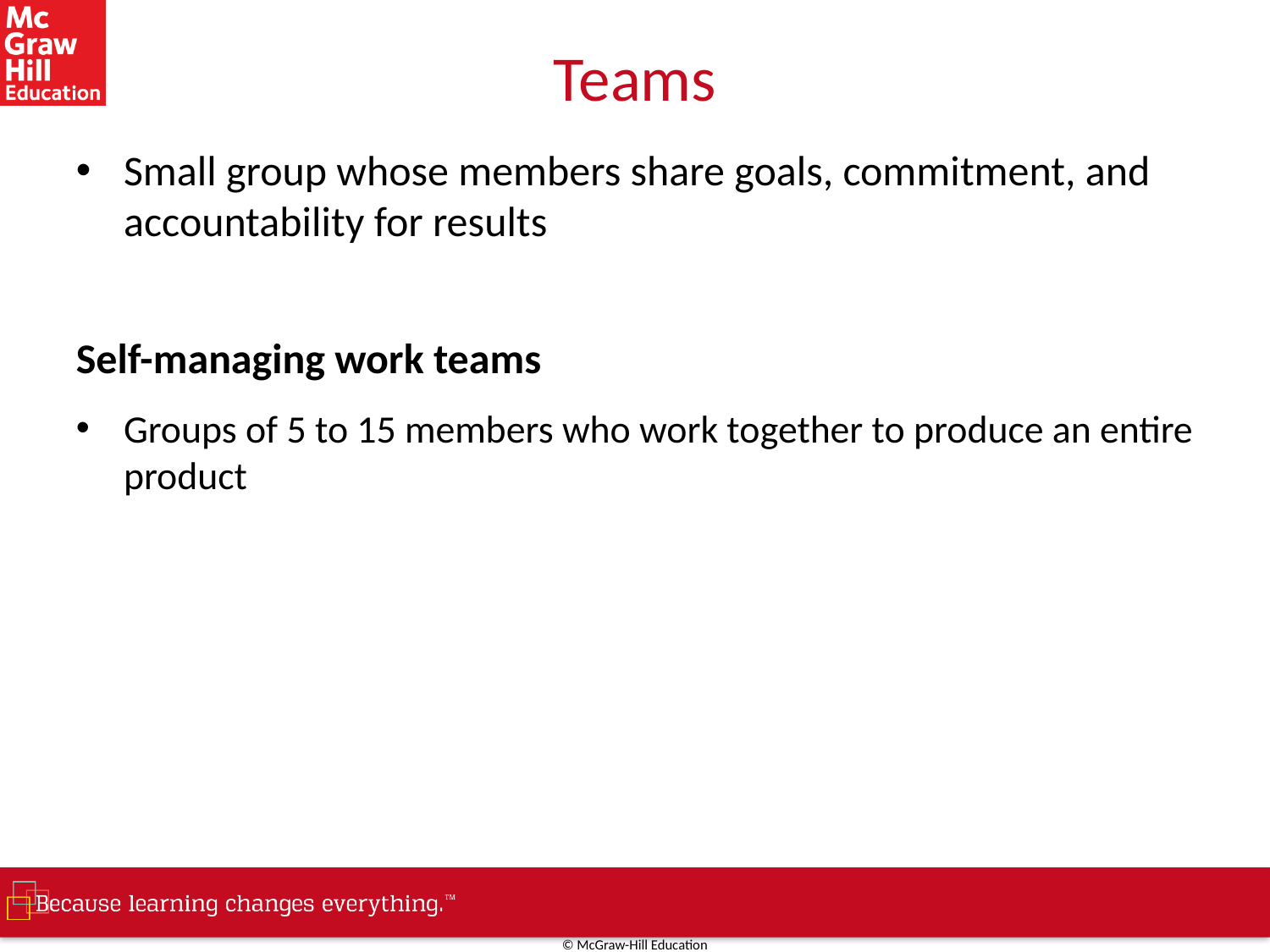

# Teams
Small group whose members share goals, commitment, and accountability for results

Self-managing work teams
Groups of 5 to 15 members who work together to produce an entire product